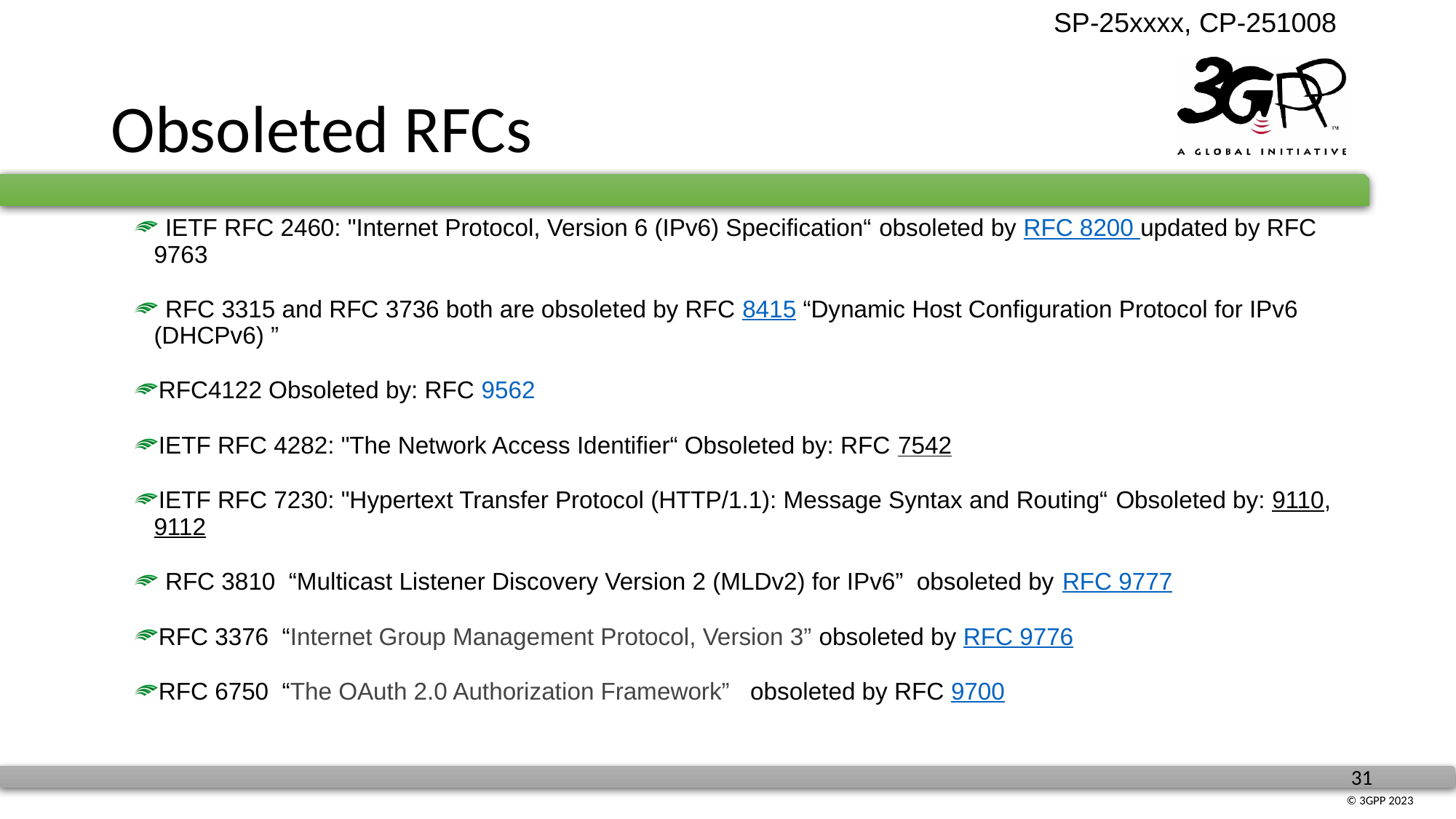

# Obsoleted RFCs
 IETF RFC 2460: "Internet Protocol, Version 6 (IPv6) Specification“ obsoleted by RFC 8200 updated by RFC 9763
 RFC 3315 and RFC 3736 both are obsoleted by RFC 8415 “Dynamic Host Configuration Protocol for IPv6 (DHCPv6) ”
RFC4122 Obsoleted by: RFC 9562
IETF RFC 4282: "The Network Access Identifier“ Obsoleted by: RFC 7542
IETF RFC 7230: "Hypertext Transfer Protocol (HTTP/1.1): Message Syntax and Routing“ Obsoleted by: 9110, 9112
 RFC 3810  “Multicast Listener Discovery Version 2 (MLDv2) for IPv6”  obsoleted by RFC 9777
RFC 3376  “Internet Group Management Protocol, Version 3” obsoleted by RFC 9776
RFC 6750  “The OAuth 2.0 Authorization Framework”   obsoleted by RFC 9700